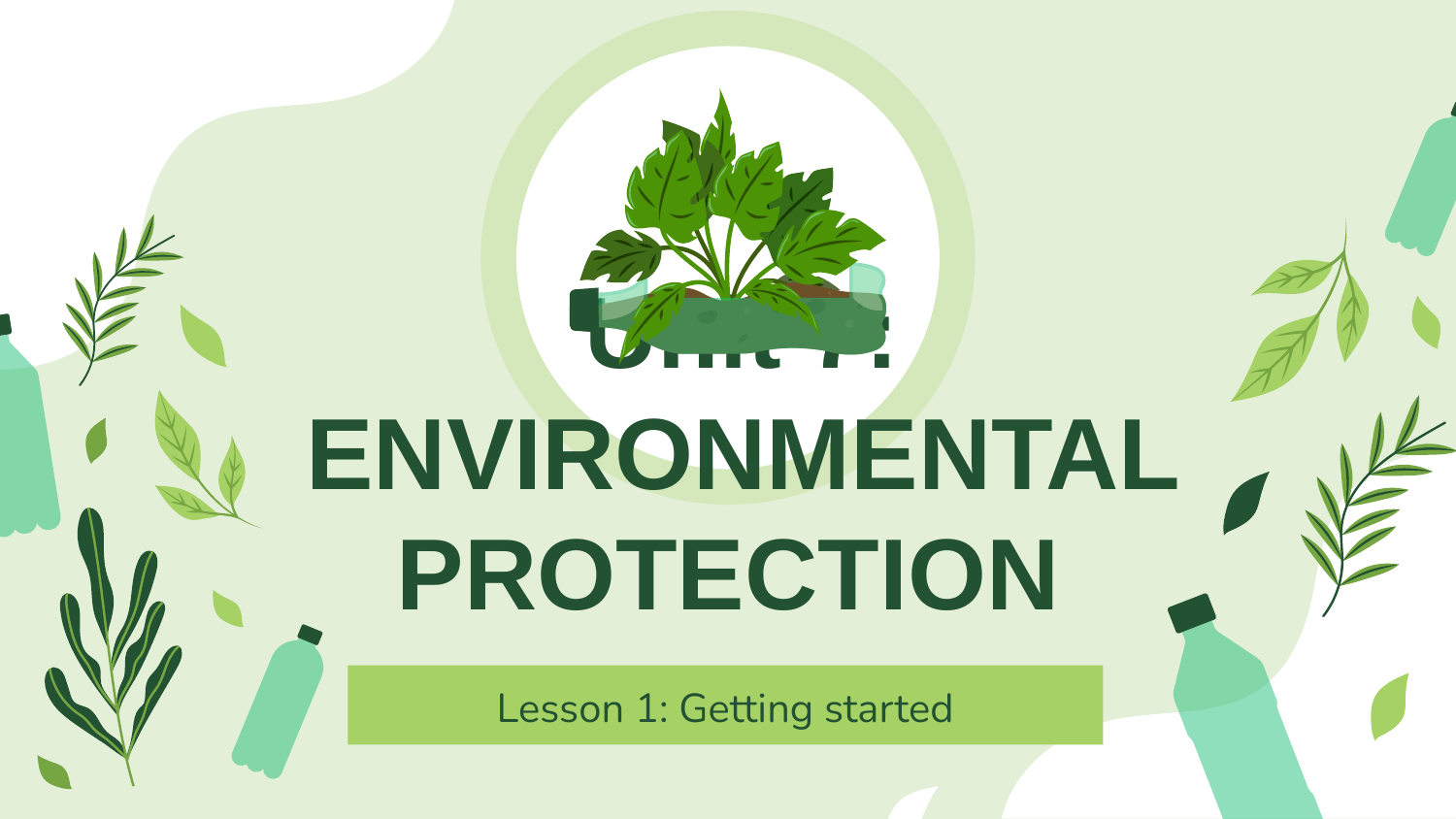

# Unit 7: ENVIRONMENTAL PROTECTION

Lesson 1: Getting started